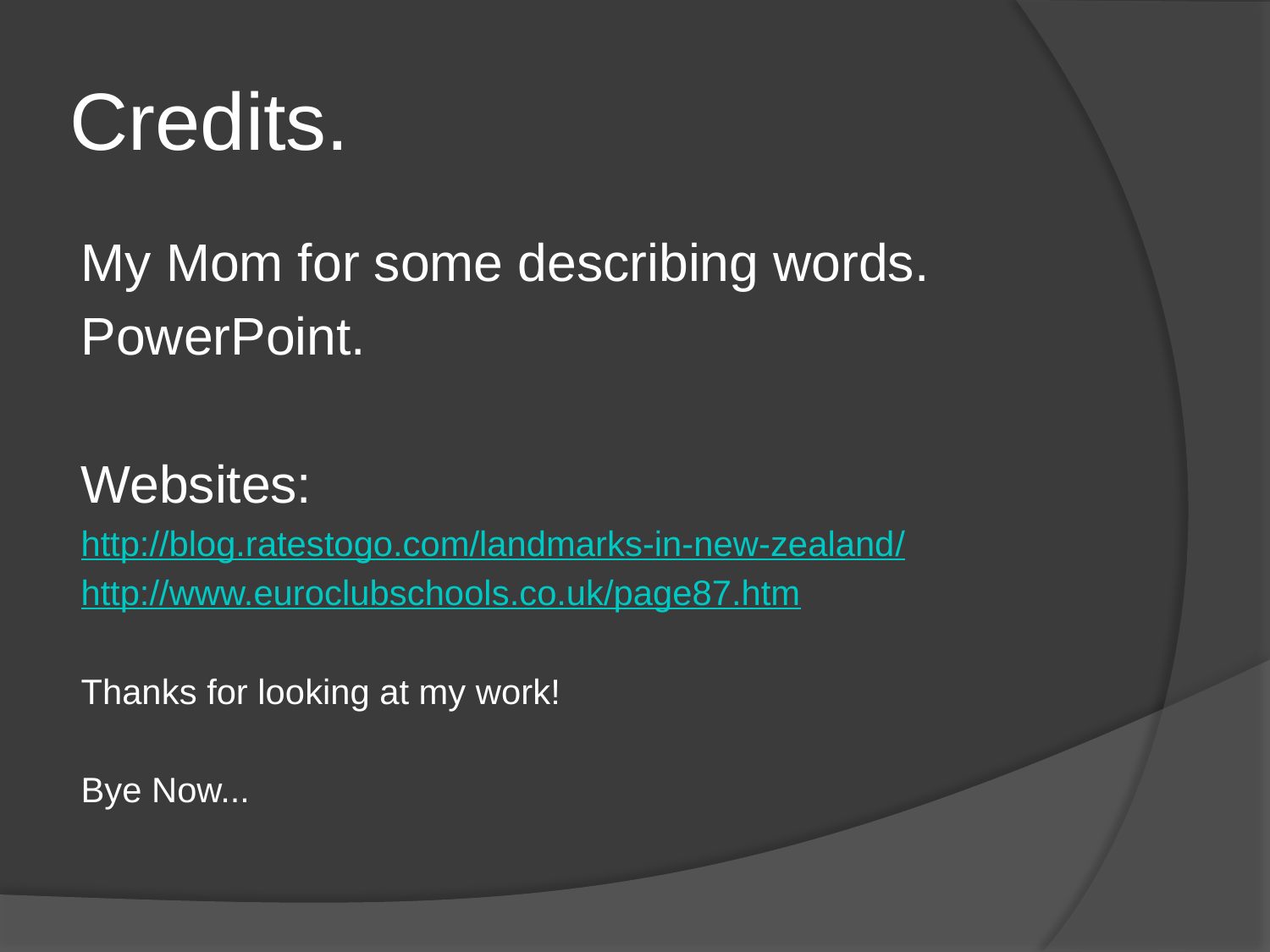

# Credits.
My Mom for some describing words.
PowerPoint.

Websites:
http://blog.ratestogo.com/landmarks-in-new-zealand/
http://www.euroclubschools.co.uk/page87.htm

Thanks for looking at my work!

Bye Now...